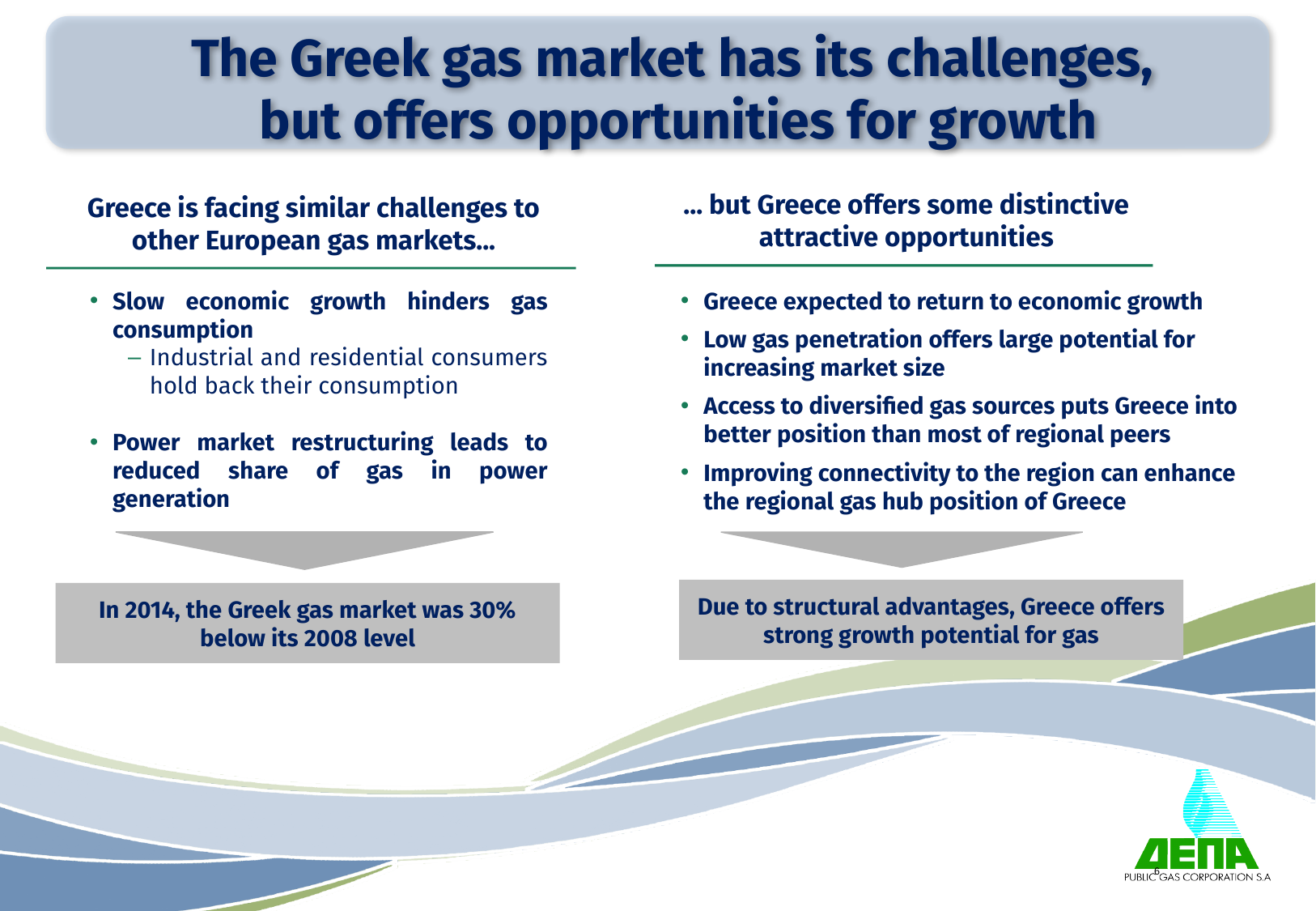

The Greek gas market has its challenges,
but offers opportunities for growth
... but Greece offers some distinctive attractive opportunities
Greece is facing similar challenges to other European gas markets...

Slow economic growth hinders gas consumption
Industrial and residential consumers hold back their consumption

Power market restructuring leads to reduced share of gas in power generation

Greece expected to return to economic growth
Low gas penetration offers large potential for increasing market size
Access to diversified gas sources puts Greece into better position than most of regional peers
Improving connectivity to the region can enhance the regional gas hub position of Greece

Due to structural advantages, Greece offers strong growth potential for gas
In 2014, the Greek gas market was 30% below its 2008 level
6